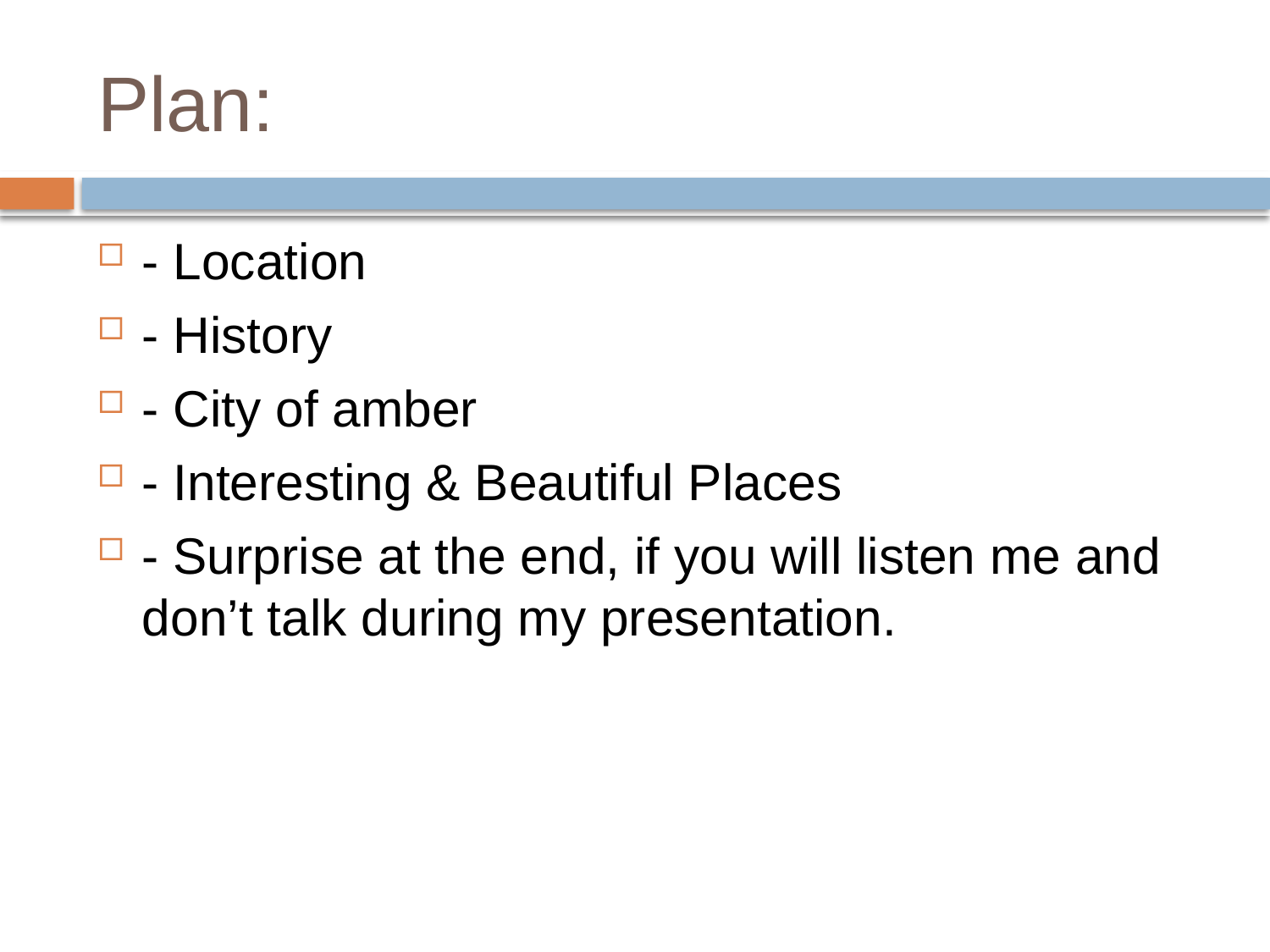

# Plan:
- Location
- History
- City of amber
- Interesting & Beautiful Places
- Surprise at the end, if you will listen me and don’t talk during my presentation.